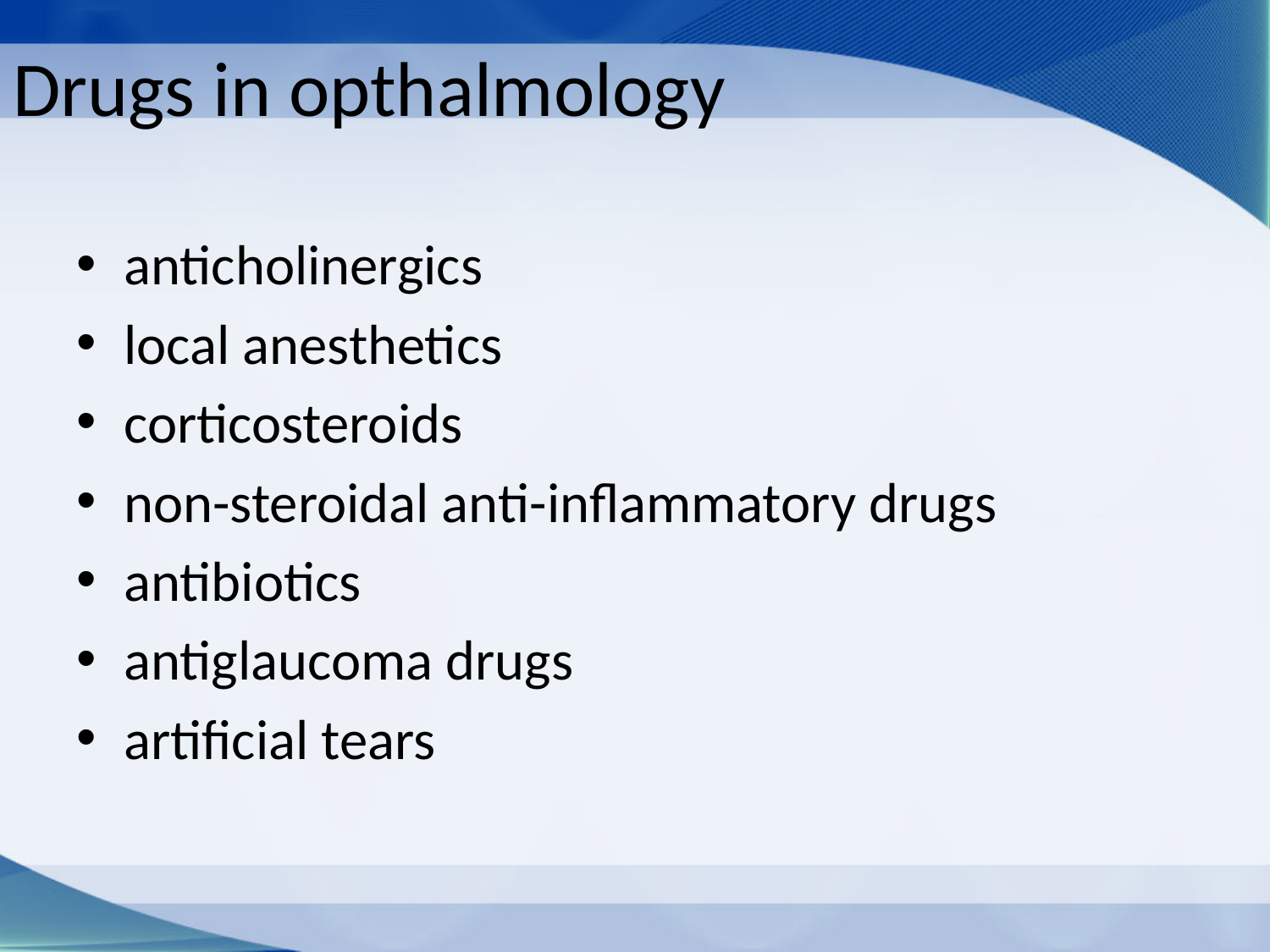

# Drugs in opthalmology
anticholinergics
local anesthetics
corticosteroids
non-steroidal anti-inflammatory drugs
antibiotics
antiglaucoma drugs
artificial tears